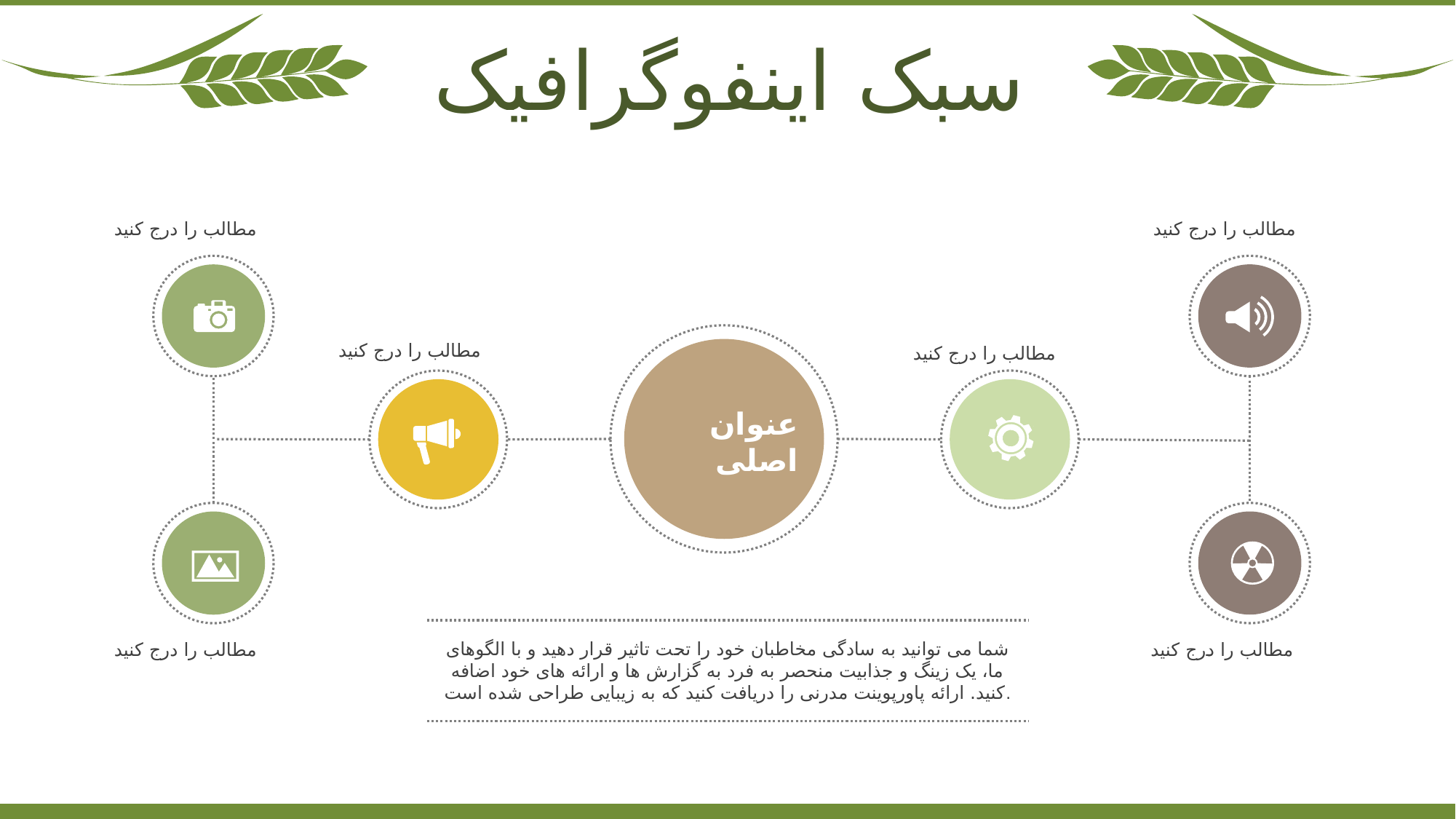

سبک اینفوگرافیک
مطالب را درج کنید
مطالب را درج کنید

مطالب را درج کنید
مطالب را درج کنید

عنوان
اصلی

شما می توانید به سادگی مخاطبان خود را تحت تاثیر قرار دهید و با الگوهای ما، یک زینگ و جذابیت منحصر به فرد به گزارش ها و ارائه های خود اضافه کنید. ارائه پاورپوینت مدرنی را دریافت کنید که به زیبایی طراحی شده است.
مطالب را درج کنید
مطالب را درج کنید